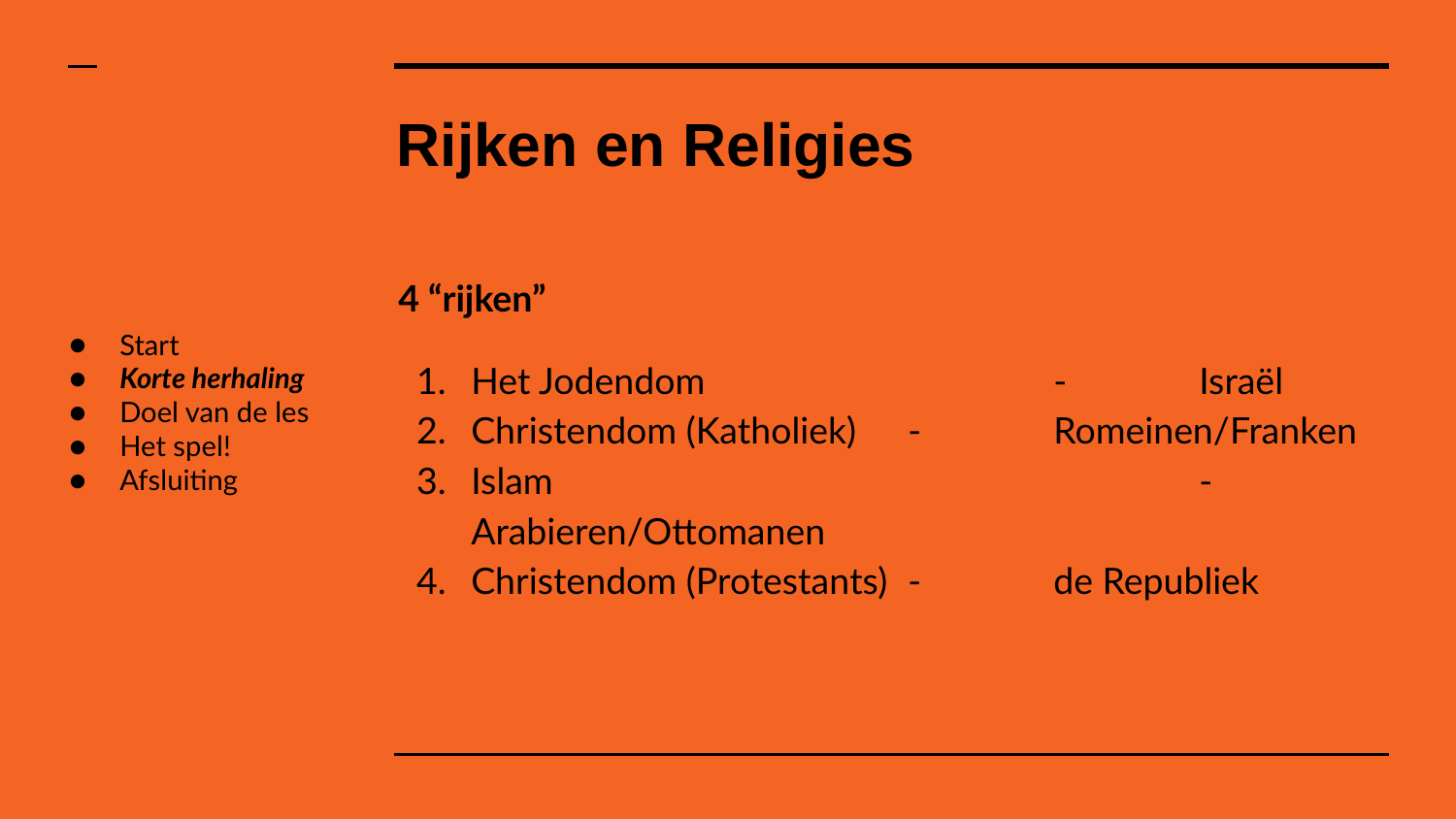

# Rijken en Religies
4 “rijken”
Het Jodendom			-	Israël
Christendom (Katholiek)	-	Romeinen/Franken
Islam					-	Arabieren/Ottomanen
Christendom (Protestants)	-	de Republiek
Start
Korte herhaling
Doel van de les
Het spel!
Afsluiting